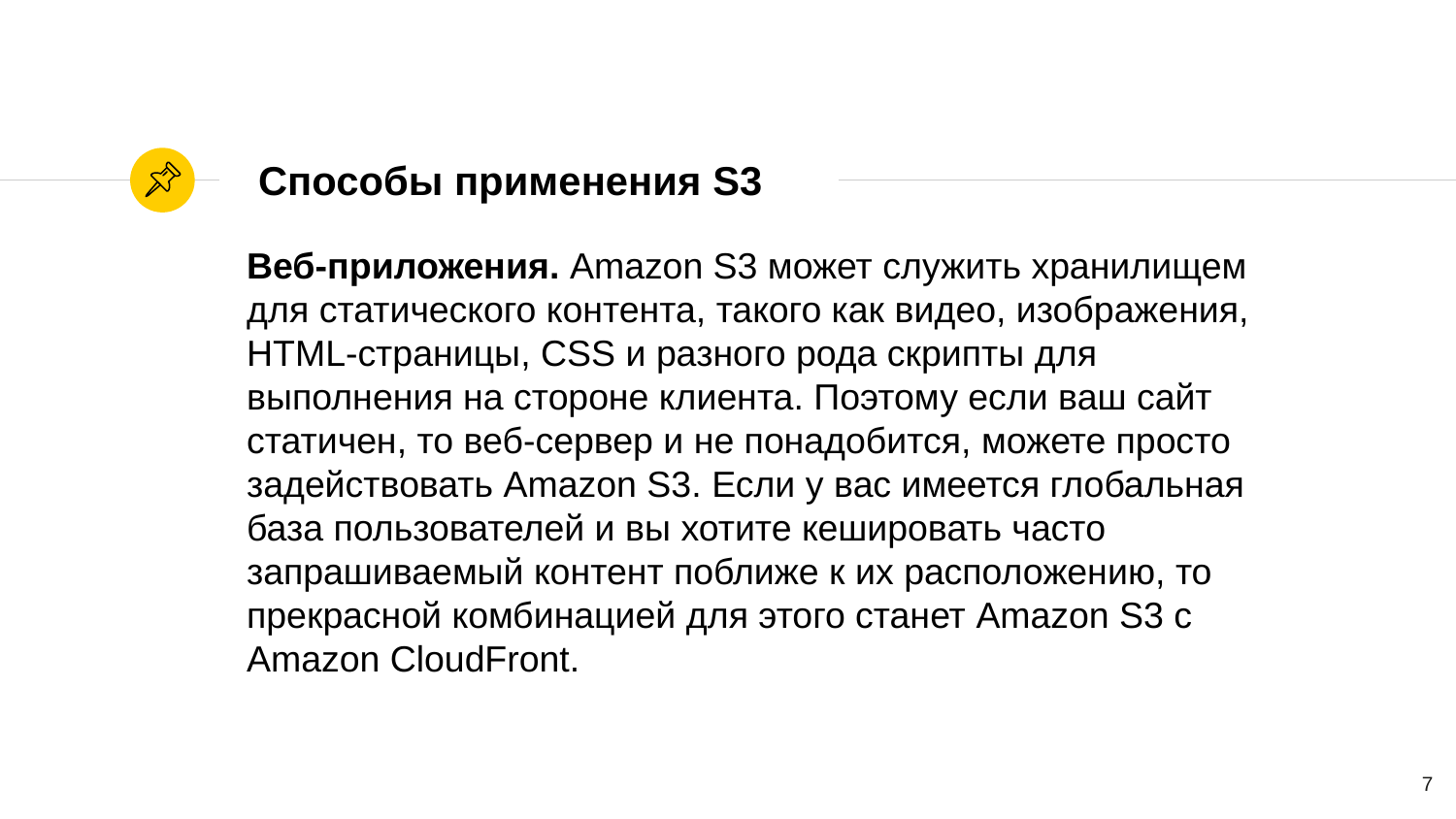

# Способы применения S3

Веб-приложения. Amazon S3 может служить хранилищем для статического контента, такого как видео, изображения, HTML-страницы, CSS и разного рода скрипты для выполнения на стороне клиента. Поэтому если ваш сайт статичен, то веб-сервер и не понадобится, можете просто задействовать Amazon S3. Если у вас имеется глобальная база пользователей и вы хотите кешировать часто запрашиваемый контент поближе к их расположению, то прекрасной комбинацией для этого станет Amazon S3 с Amazon CloudFront.
7